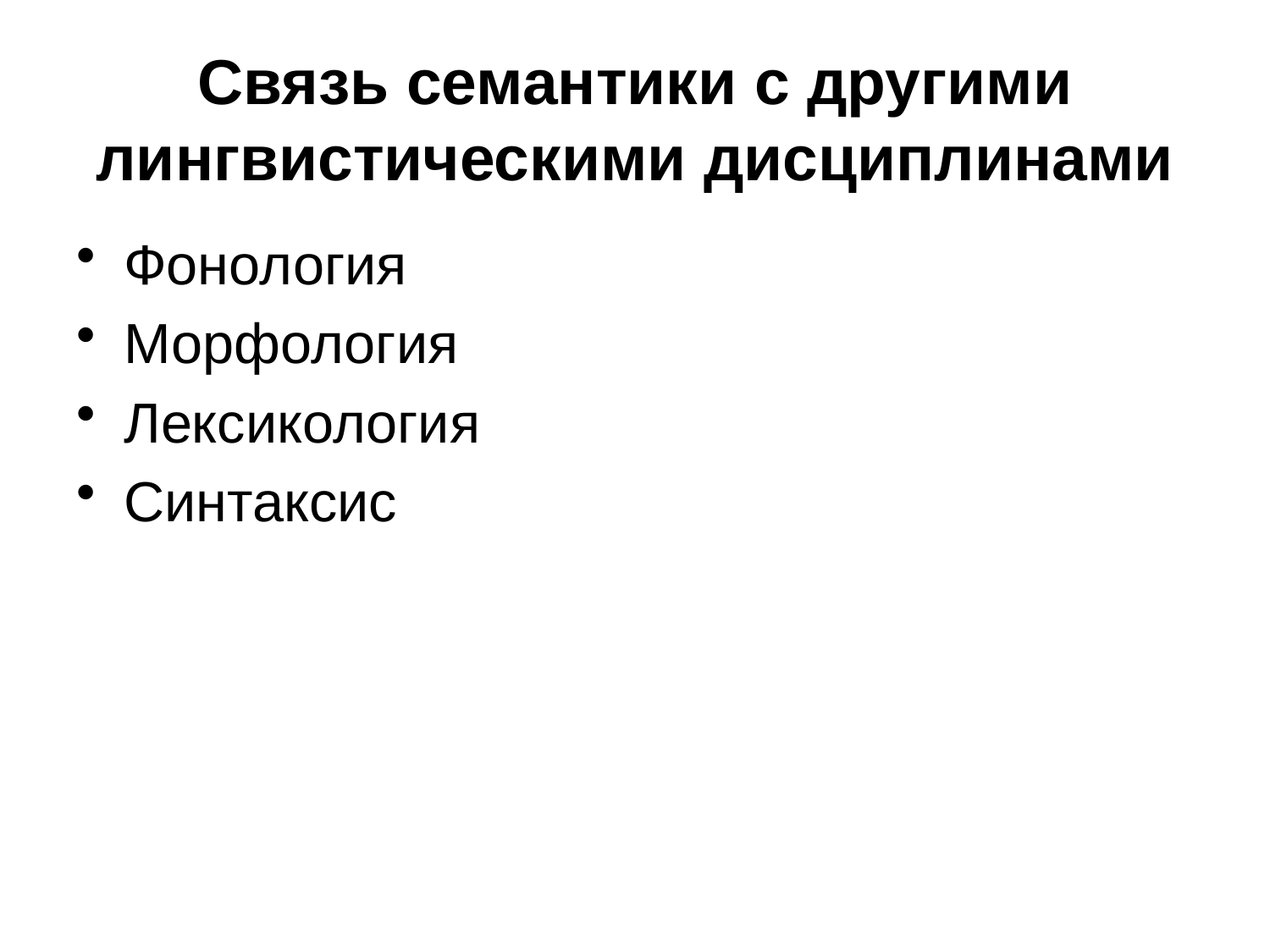

# Связь семантики с другими лингвистическими дисциплинами
Фонология
Морфология
Лексикология
Синтаксис